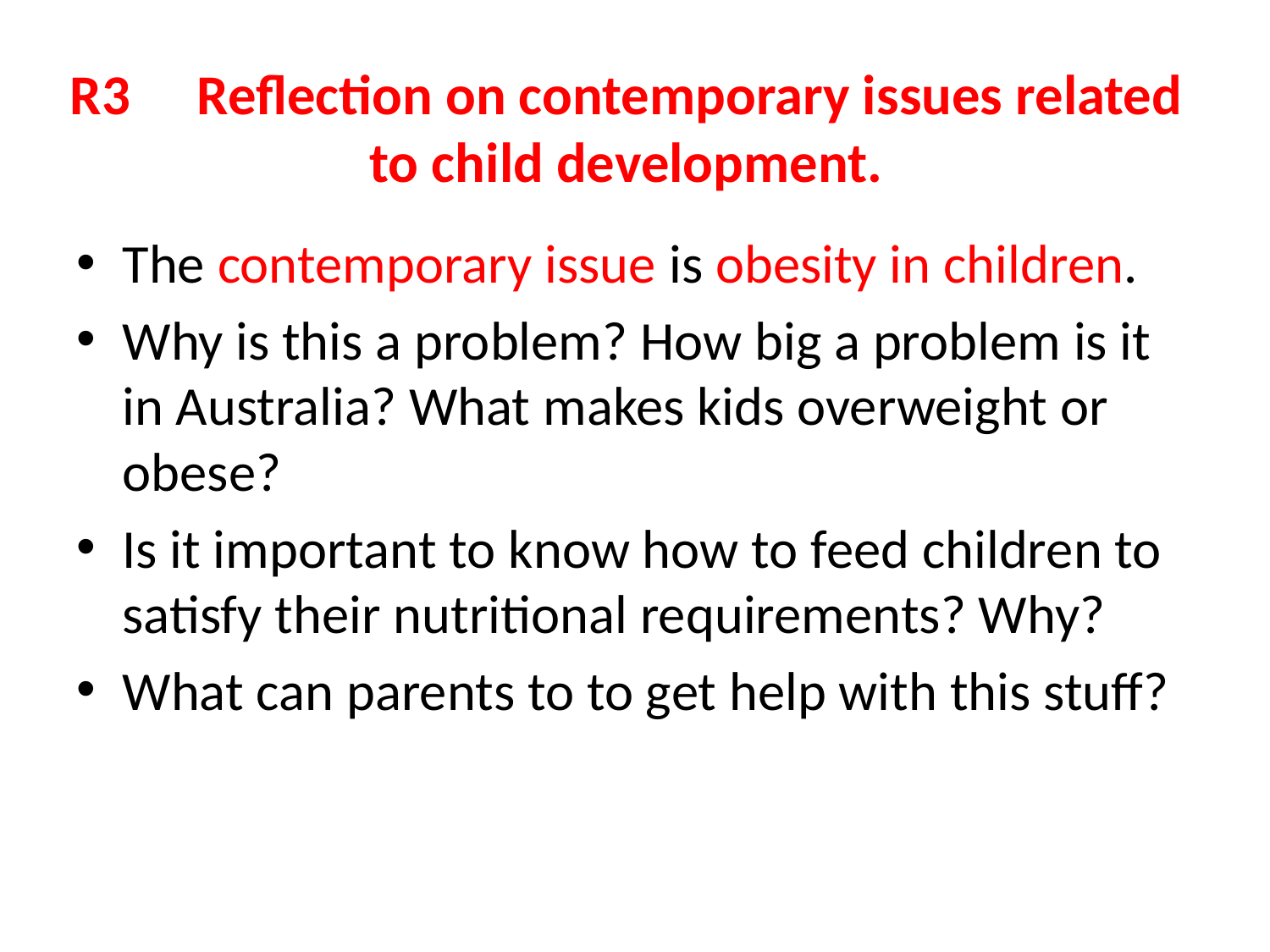

# R3	Reflection on contemporary issues related to child development.
The contemporary issue is obesity in children.
Why is this a problem? How big a problem is it in Australia? What makes kids overweight or obese?
Is it important to know how to feed children to satisfy their nutritional requirements? Why?
What can parents to to get help with this stuff?